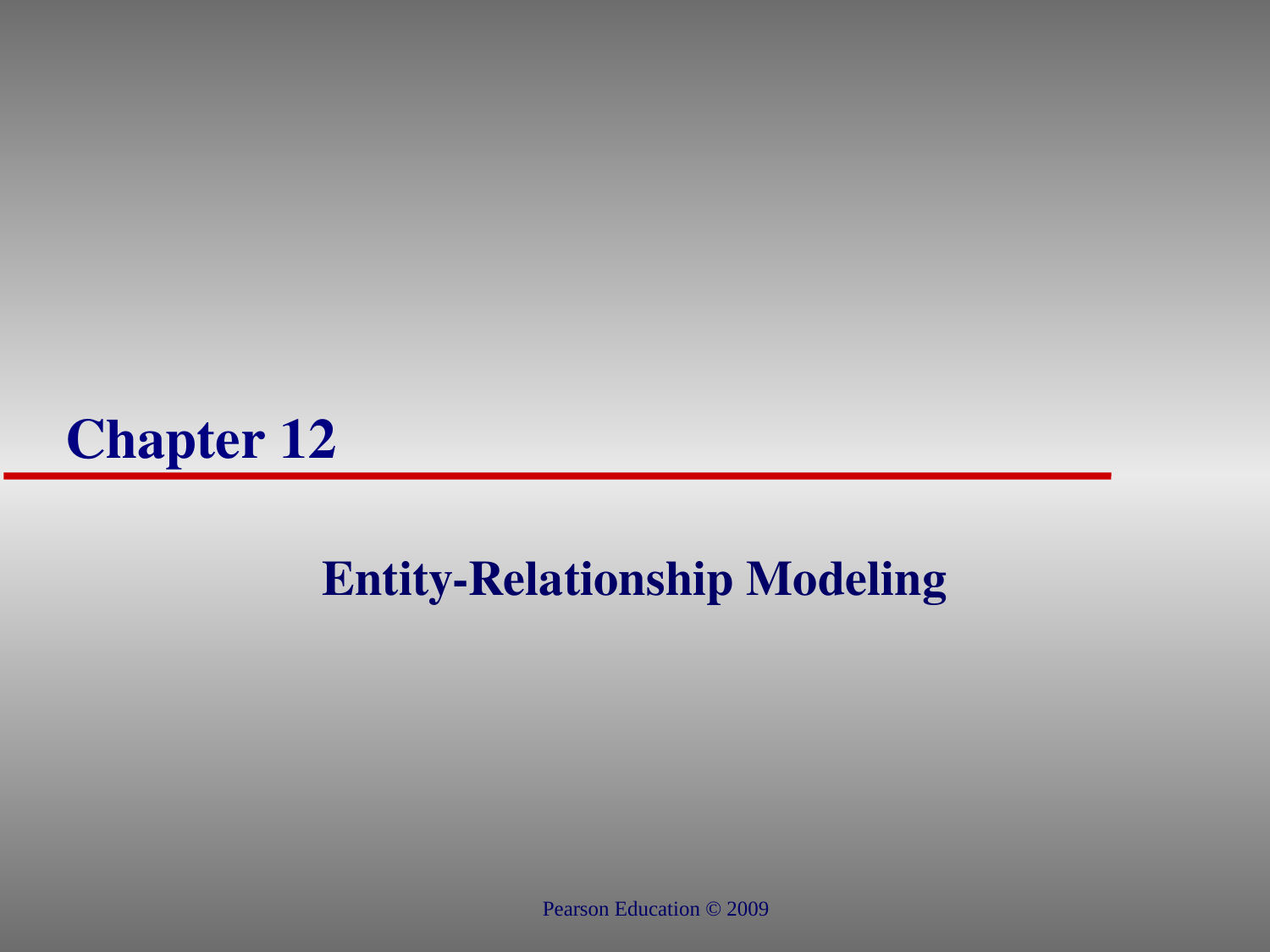

# Chapter 12

Entity-Relationship Modeling

Pearson Education © 2009